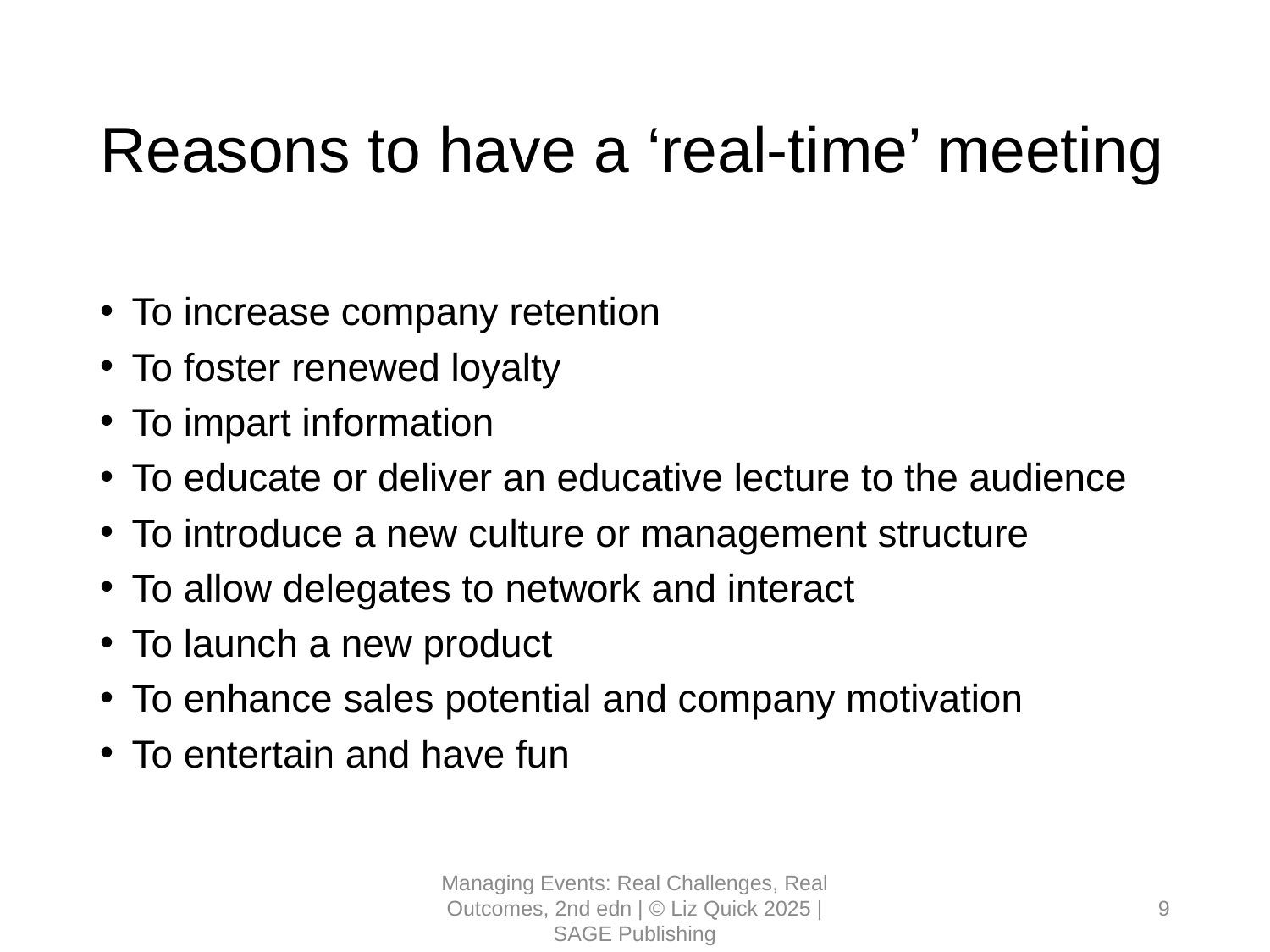

# Reasons to have a ‘real-time’ meeting
To increase company retention
To foster renewed loyalty
To impart information
To educate or deliver an educative lecture to the audience
To introduce a new culture or management structure
To allow delegates to network and interact
To launch a new product
To enhance sales potential and company motivation
To entertain and have fun
Managing Events: Real Challenges, Real Outcomes, 2nd edn | © Liz Quick 2025 | SAGE Publishing
9